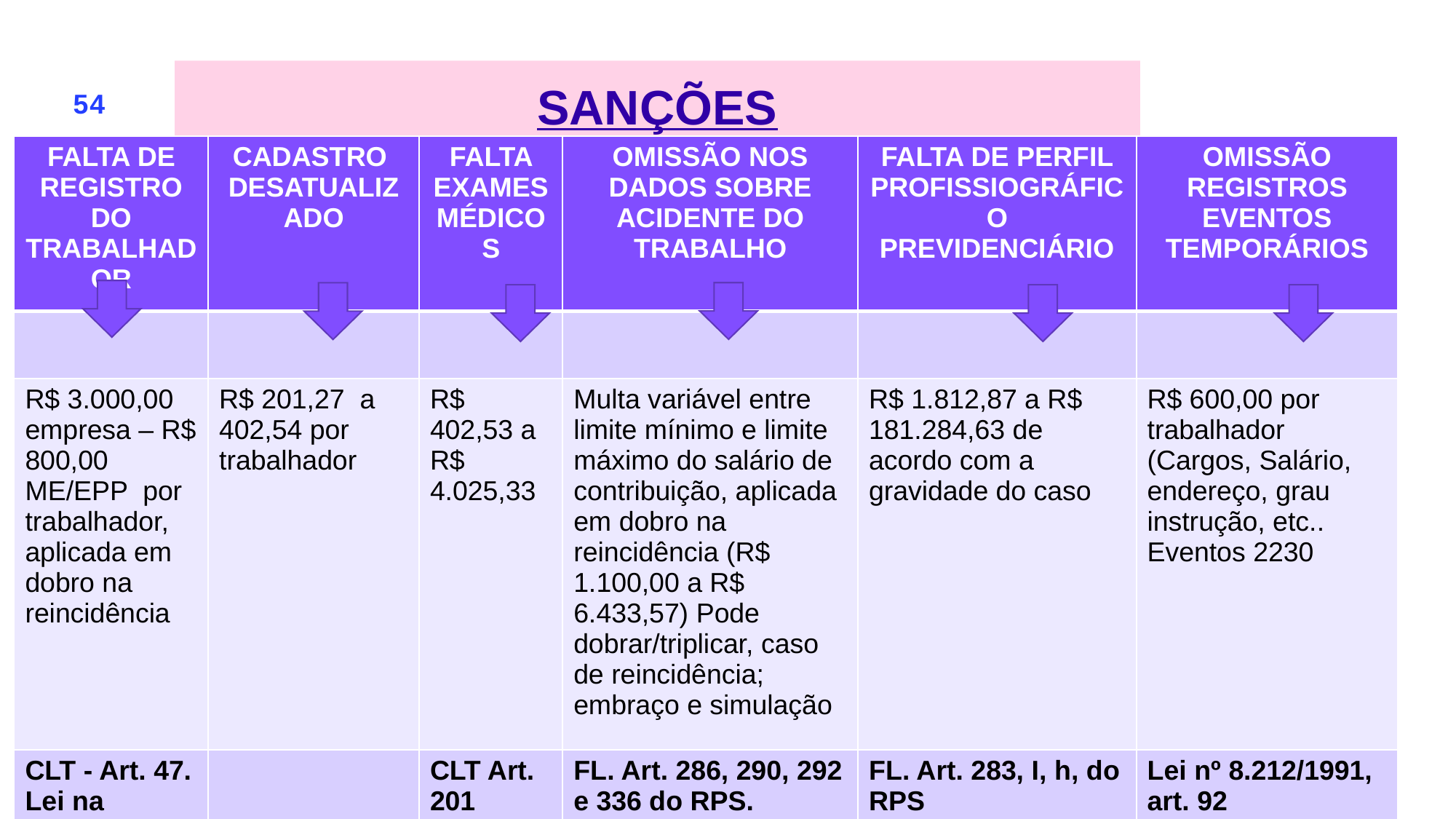

SANÇÕES
54
| FALTA DE REGISTRO DO TRABALHADOR | CADASTRO DESATUALIZADO | FALTA EXAMES MÉDICOS | OMISSÃO NOS DADOS SOBRE ACIDENTE DO TRABALHO | FALTA DE PERFIL PROFISSIOGRÁFICO PREVIDENCIÁRIO | OMISSÃO REGISTROS EVENTOS TEMPORÁRIOS |
| --- | --- | --- | --- | --- | --- |
|  |  |  |  |  |  |
| R$ 3.000,00 empresa – R$ 800,00 ME/EPP por trabalhador, aplicada em dobro na reincidência | R$ 201,27 a 402,54 por trabalhador | R$ 402,53 a R$ 4.025,33 | Multa variável entre limite mínimo e limite máximo do salário de contribuição, aplicada em dobro na reincidência (R$ 1.100,00 a R$ 6.433,57) Pode dobrar/triplicar, caso de reincidência; embraço e simulação | R$ 1.812,87 a R$ 181.284,63 de acordo com a gravidade do caso | R$ 600,00 por trabalhador (Cargos, Salário, endereço, grau instrução, etc.. Eventos 2230 |
| CLT - Art. 47. Lei na redação da Lei 13.467/2017 |  | CLT Art. 201 | FL. Art. 286, 290, 292 e 336 do RPS. | FL. Art. 283, I, h, do RPS | Lei nº 8.212/1991, art. 92 |